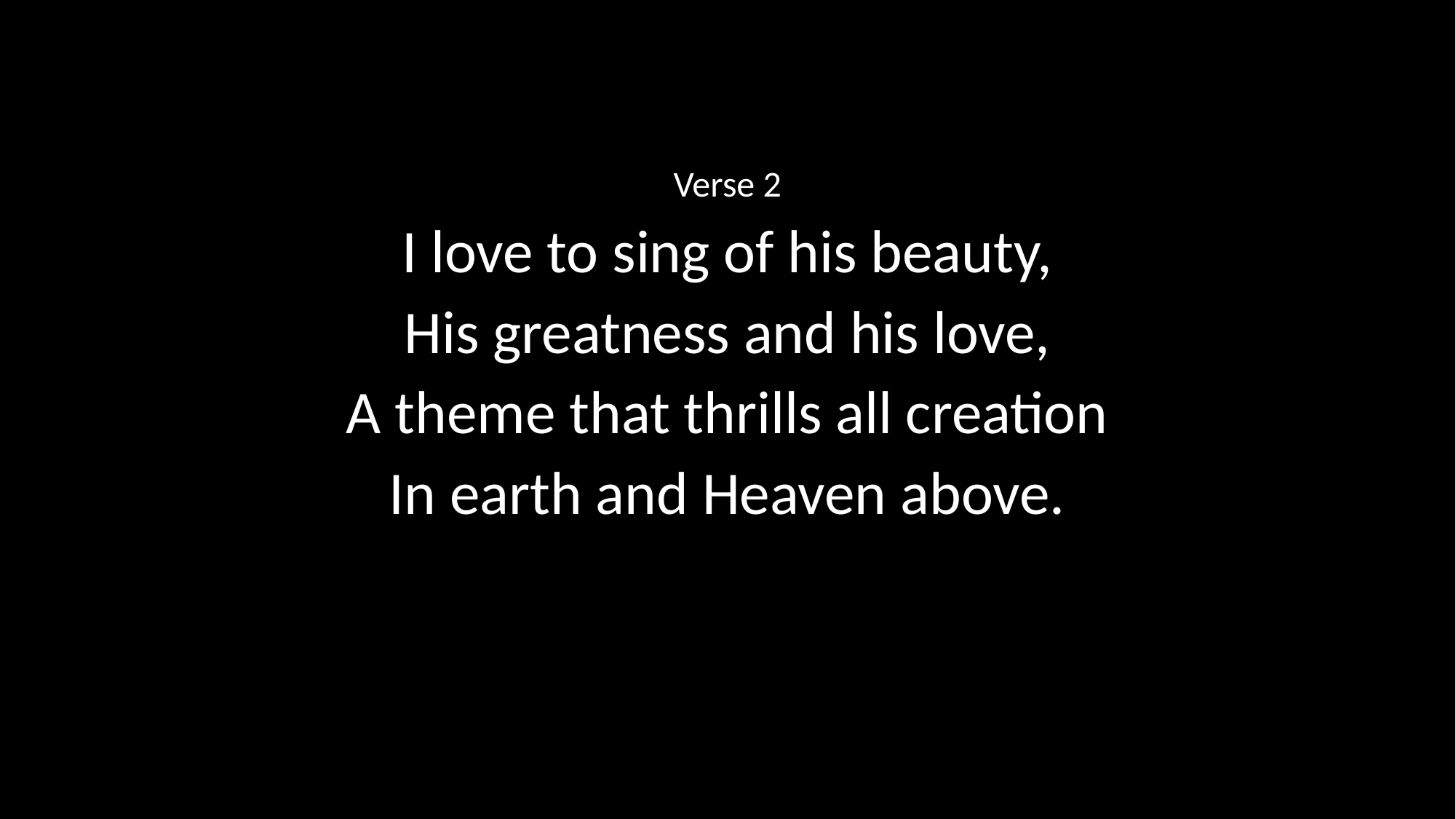

Verse 2
I love to sing of his beauty,
His greatness and his love,
A theme that thrills all creation
In earth and Heaven above.